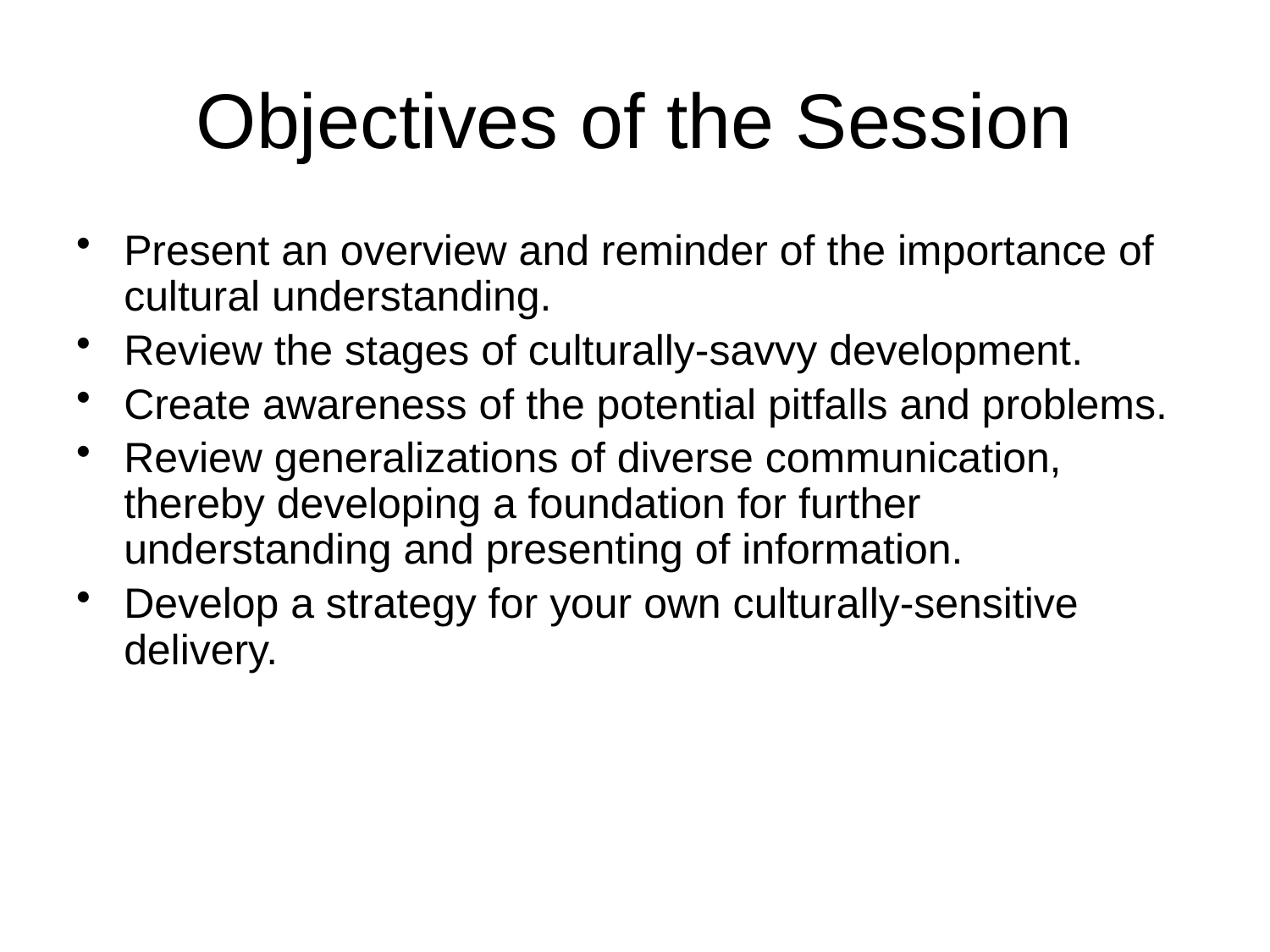

# Objectives of the Session
Present an overview and reminder of the importance of cultural understanding.
Review the stages of culturally-savvy development.
Create awareness of the potential pitfalls and problems.
Review generalizations of diverse communication, thereby developing a foundation for further understanding and presenting of information.
Develop a strategy for your own culturally-sensitive delivery.